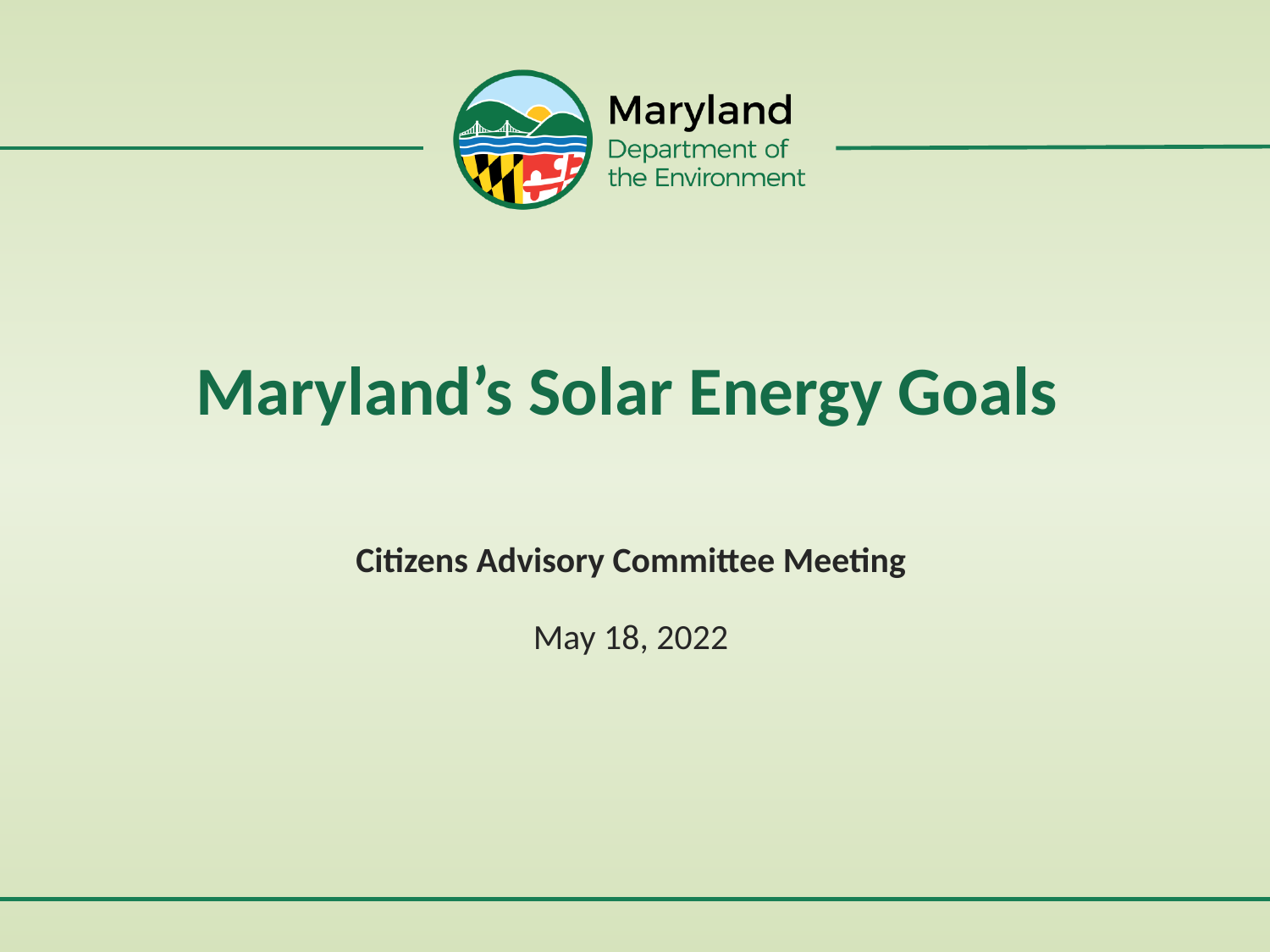

# Maryland’s Solar Energy Goals
Citizens Advisory Committee Meeting
May 18, 2022